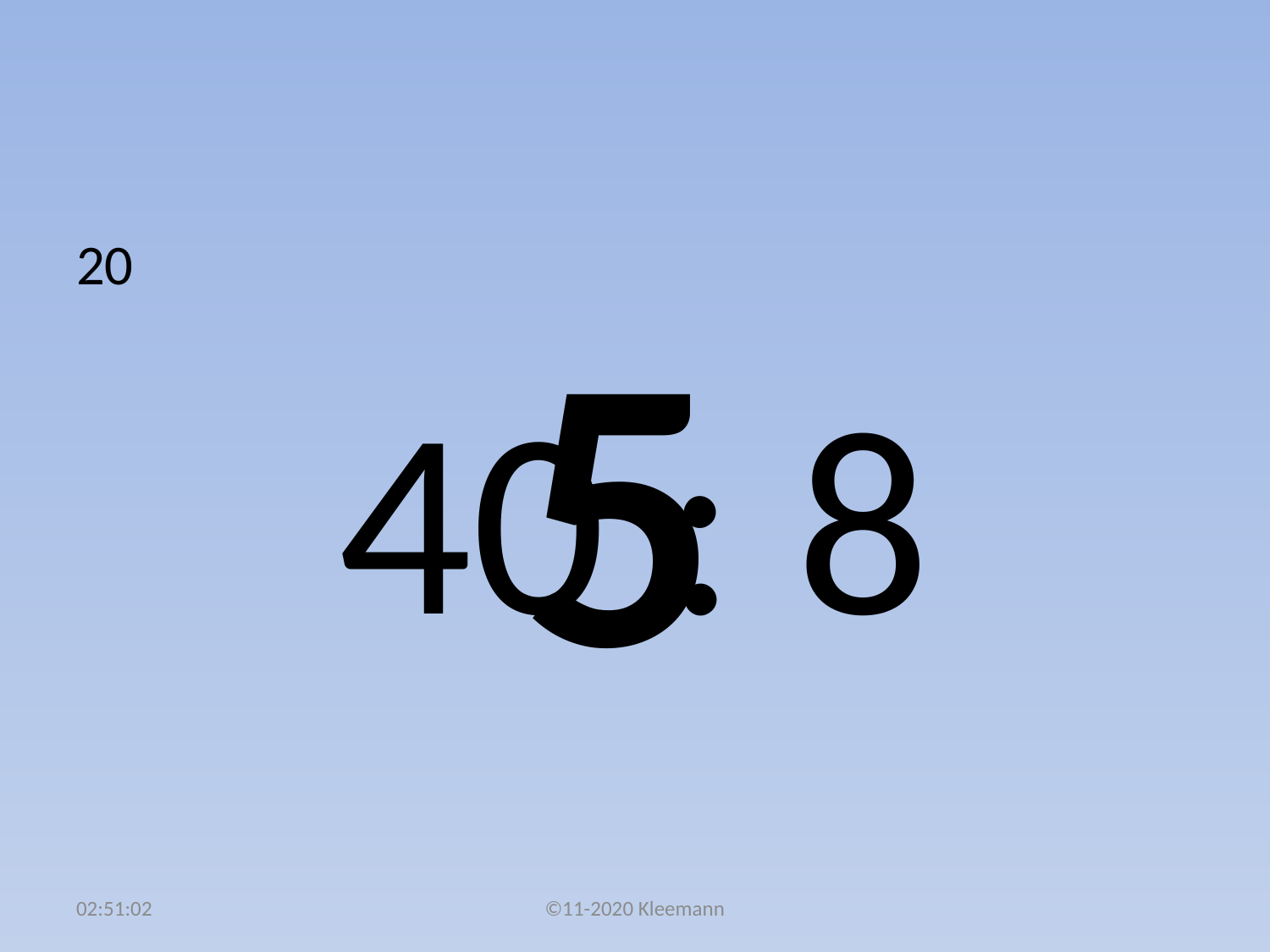

#
20
40 : 8
5
02:51:02
©11-2020 Kleemann